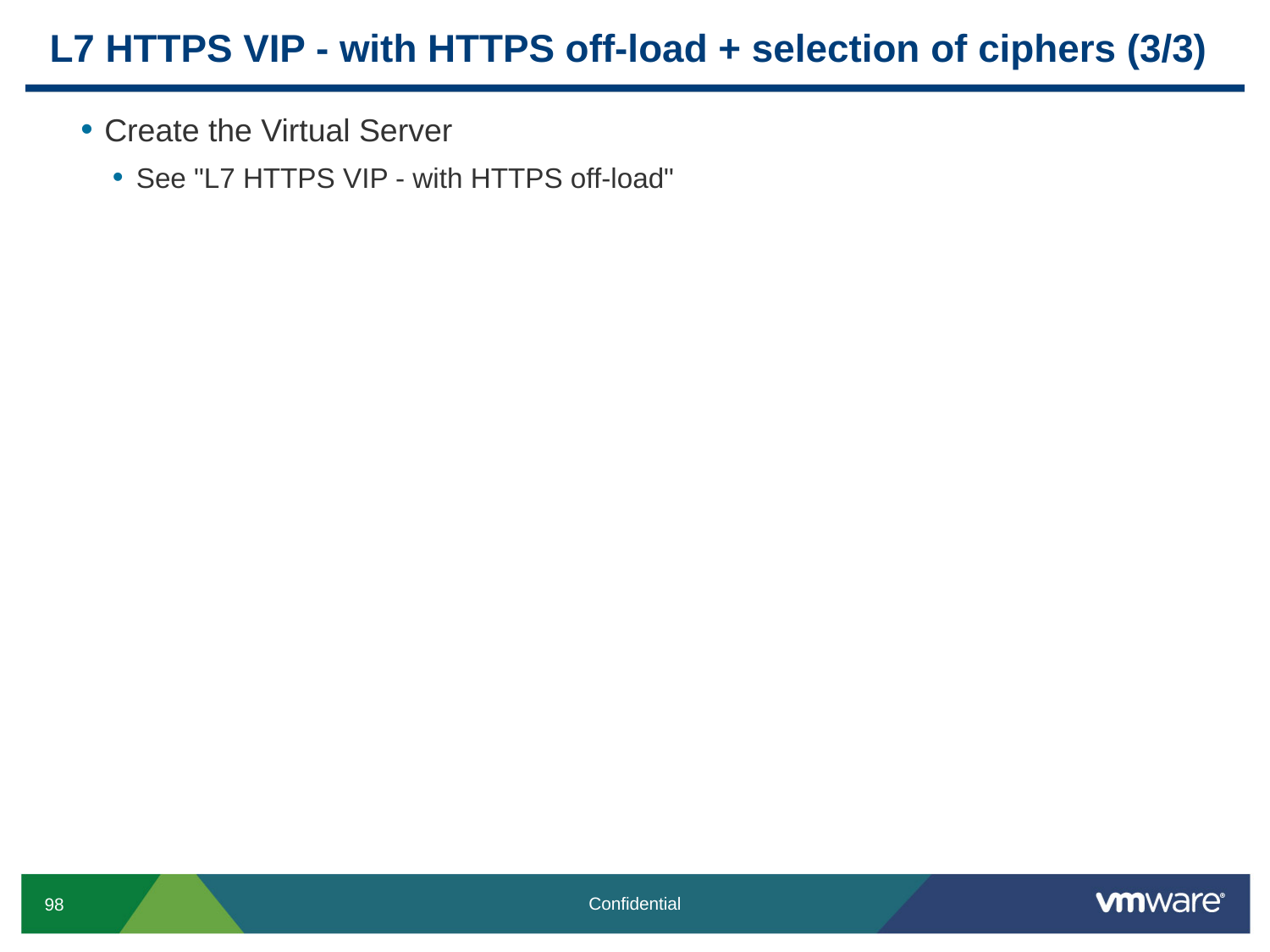

# L7 HTTPS VIP - with HTTPS off-load + selection of ciphers (3/3)
Create the Virtual Server
See "L7 HTTPS VIP - with HTTPS off-load"